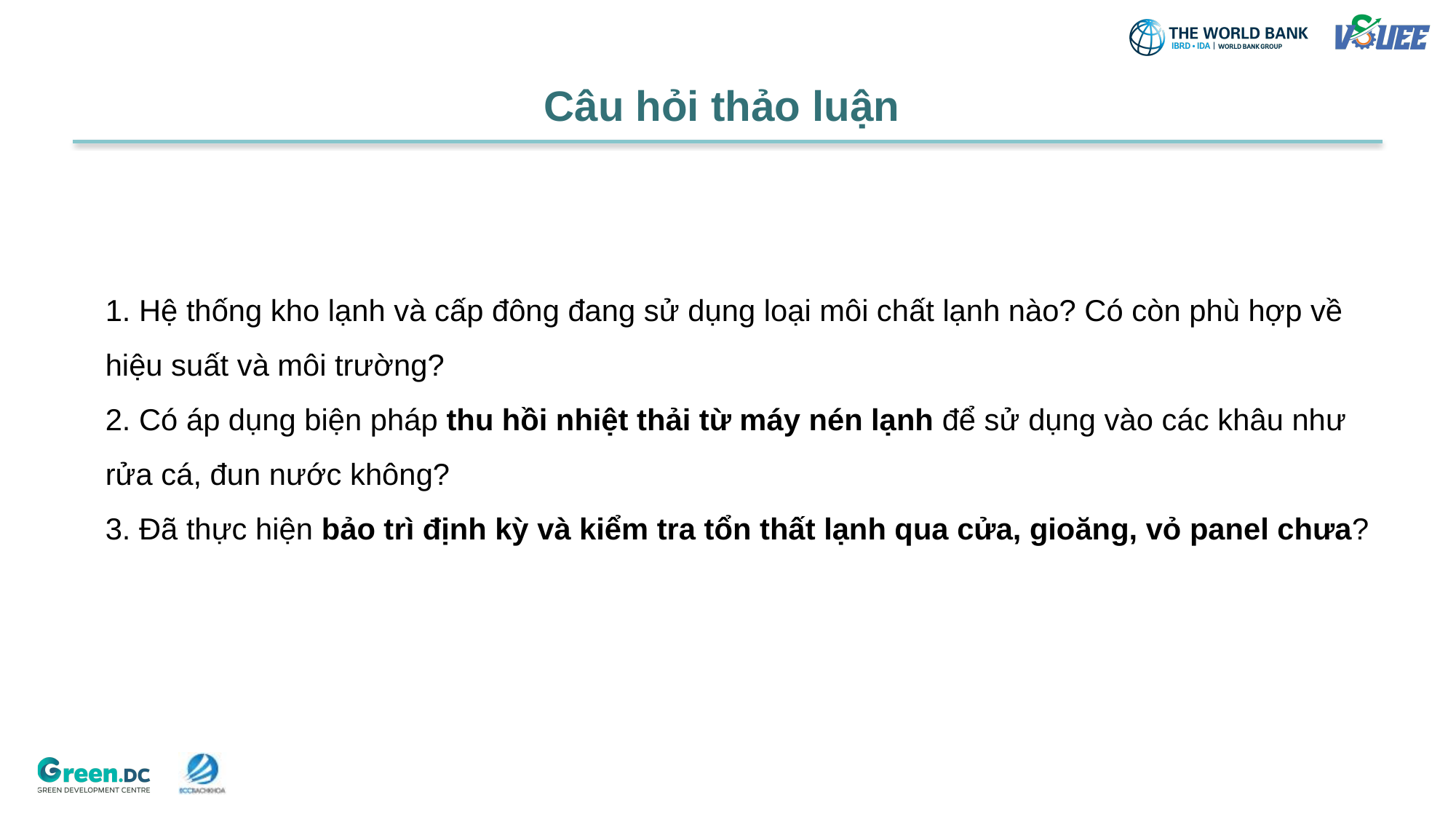

# Câu hỏi thảo luận
1. Hệ thống kho lạnh và cấp đông đang sử dụng loại môi chất lạnh nào? Có còn phù hợp về hiệu suất và môi trường?
2. Có áp dụng biện pháp thu hồi nhiệt thải từ máy nén lạnh để sử dụng vào các khâu như rửa cá, đun nước không?
3. Đã thực hiện bảo trì định kỳ và kiểm tra tổn thất lạnh qua cửa, gioăng, vỏ panel chưa?